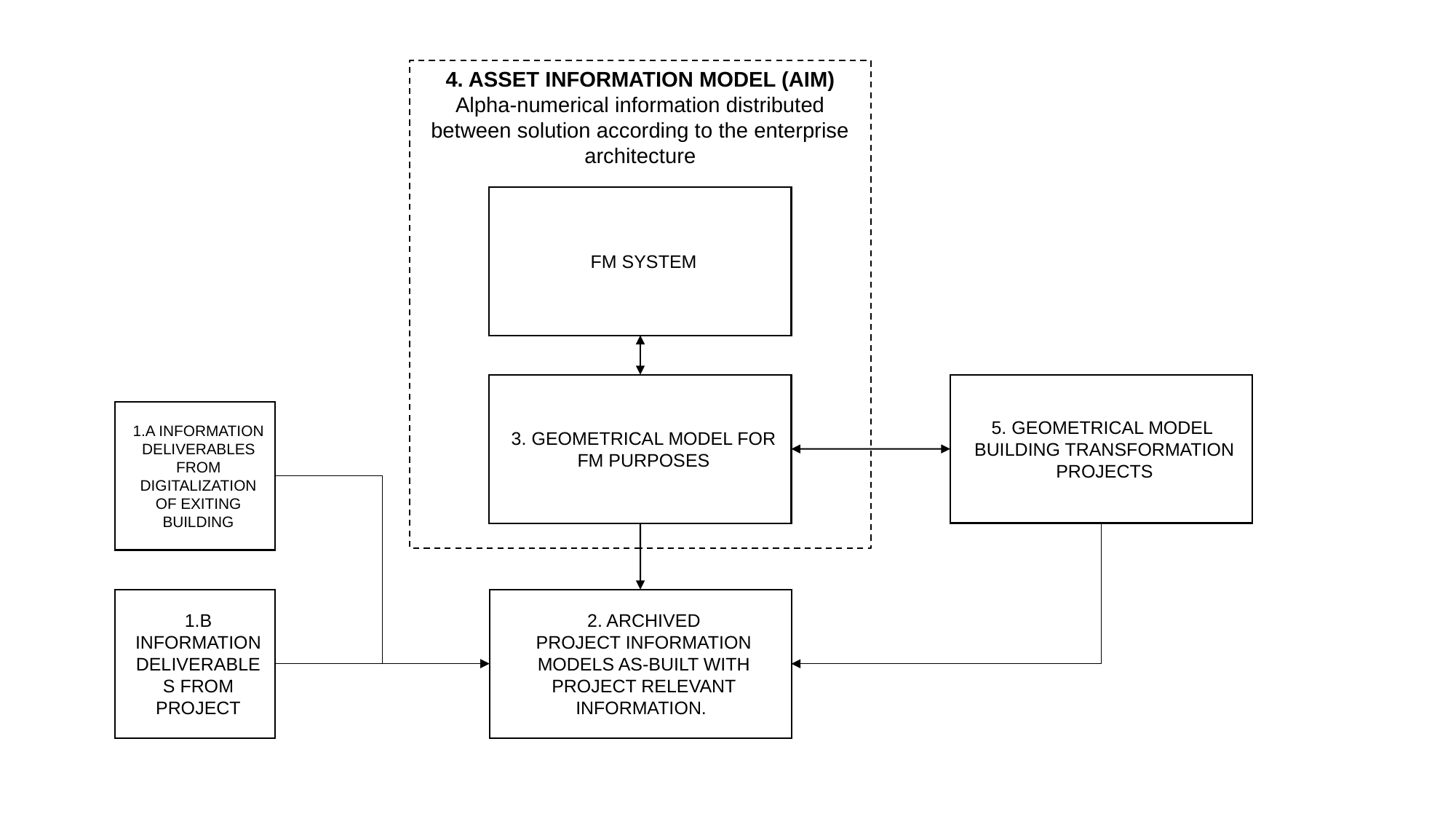

4. ASSET INFORMATION MODEL (AIM)
Alpha-numerical information distributed between solution according to the enterprise architecture
FM SYSTEM
3. GEOMETRICAL MODEL FOR FM PURPOSES
5. GEOMETRICAL MODEL
BUILDING TRANSFORMATION PROJECTS
1.A INFORMATION DELIVERABLES FROM DIGITALIZATION OF EXITING BUILDING
1.B INFORMATION DELIVERABLES FROM PROJECT
2. ARCHIVED
PROJECT INFORMATION MODELS AS-BUILT WITH PROJECT RELEVANT INFORMATION.